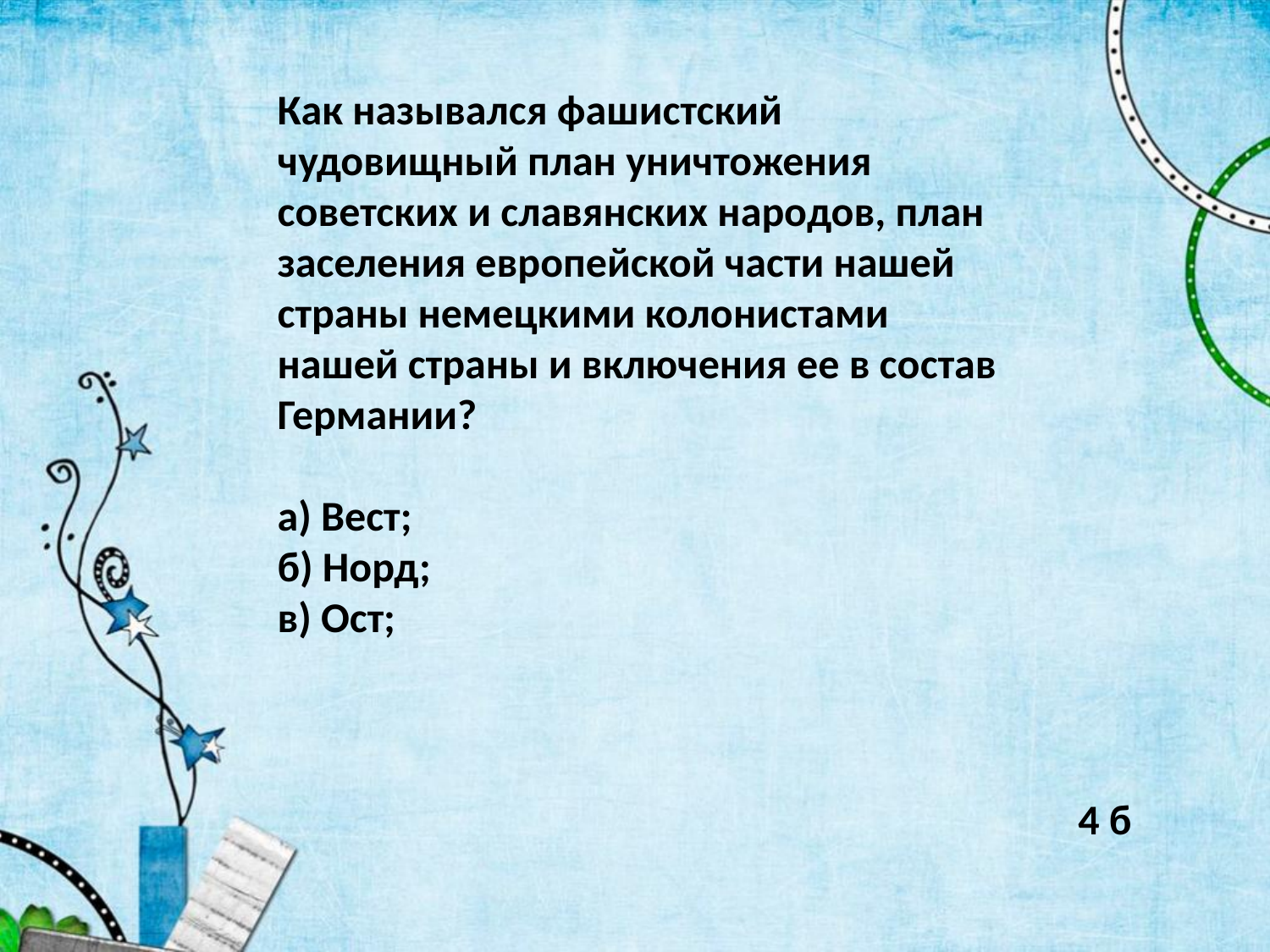

Как назывался фашистский чудовищный план уничтожения советских и славянских народов, план заселения европейской части нашей страны немецкими колонистами нашей страны и включения ее в состав Германии?
а) Вест;
б) Норд;
в) Ост;
4 б